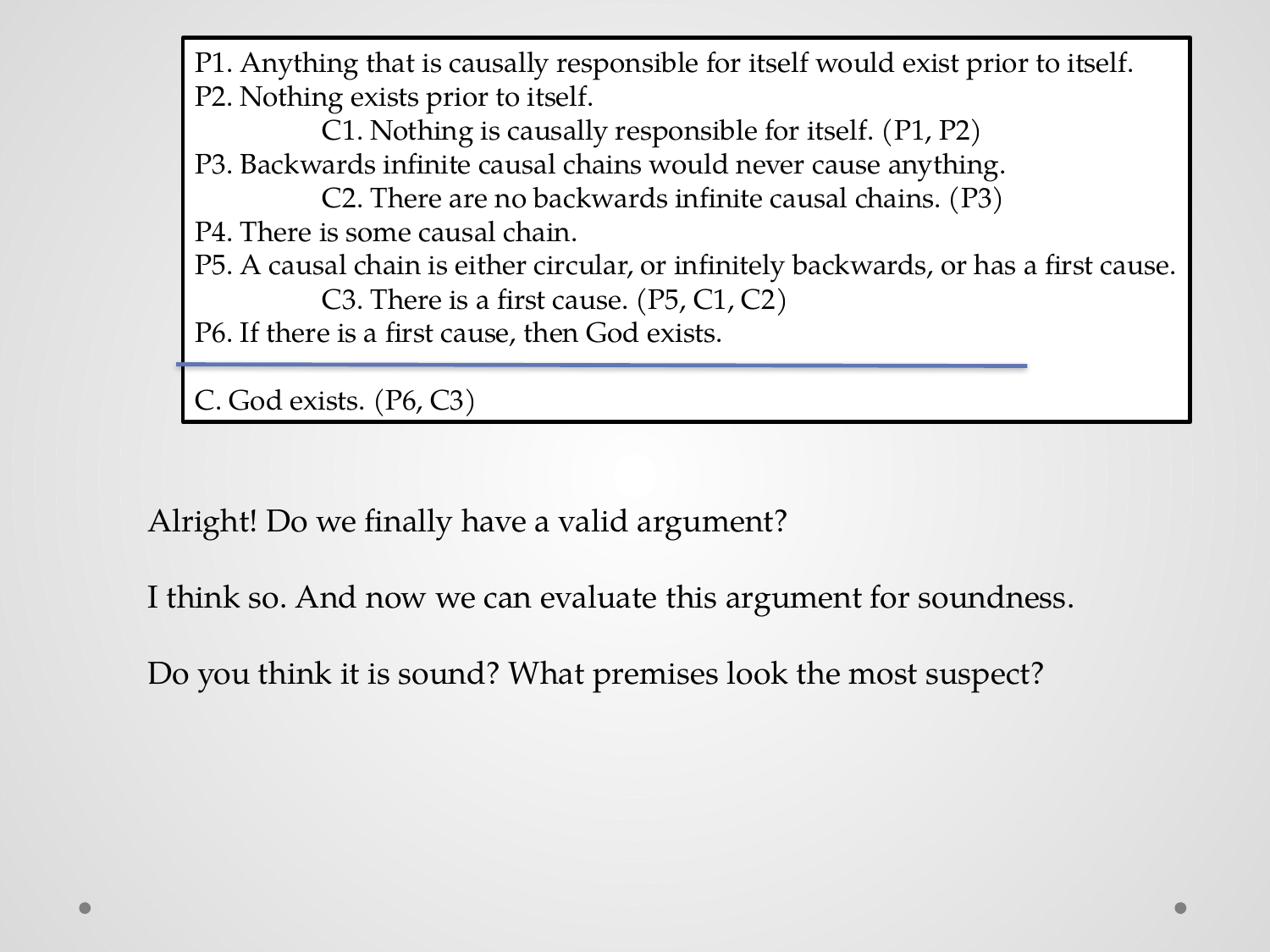

P1. Anything that is causally responsible for itself would exist prior to itself.
P2. Nothing exists prior to itself.
	C1. Nothing is causally responsible for itself. (P1, P2)
P3. Backwards infinite causal chains would never cause anything.
	C2. There are no backwards infinite causal chains. (P3)
P4. There is some causal chain.
P5. A causal chain is either circular, or infinitely backwards, or has a first cause.
	C3. There is a first cause. (P5, C1, C2)
P6. If there is a first cause, then God exists.

C. God exists. (P6, C3)
Alright! Do we finally have a valid argument?

I think so. And now we can evaluate this argument for soundness.

Do you think it is sound? What premises look the most suspect?